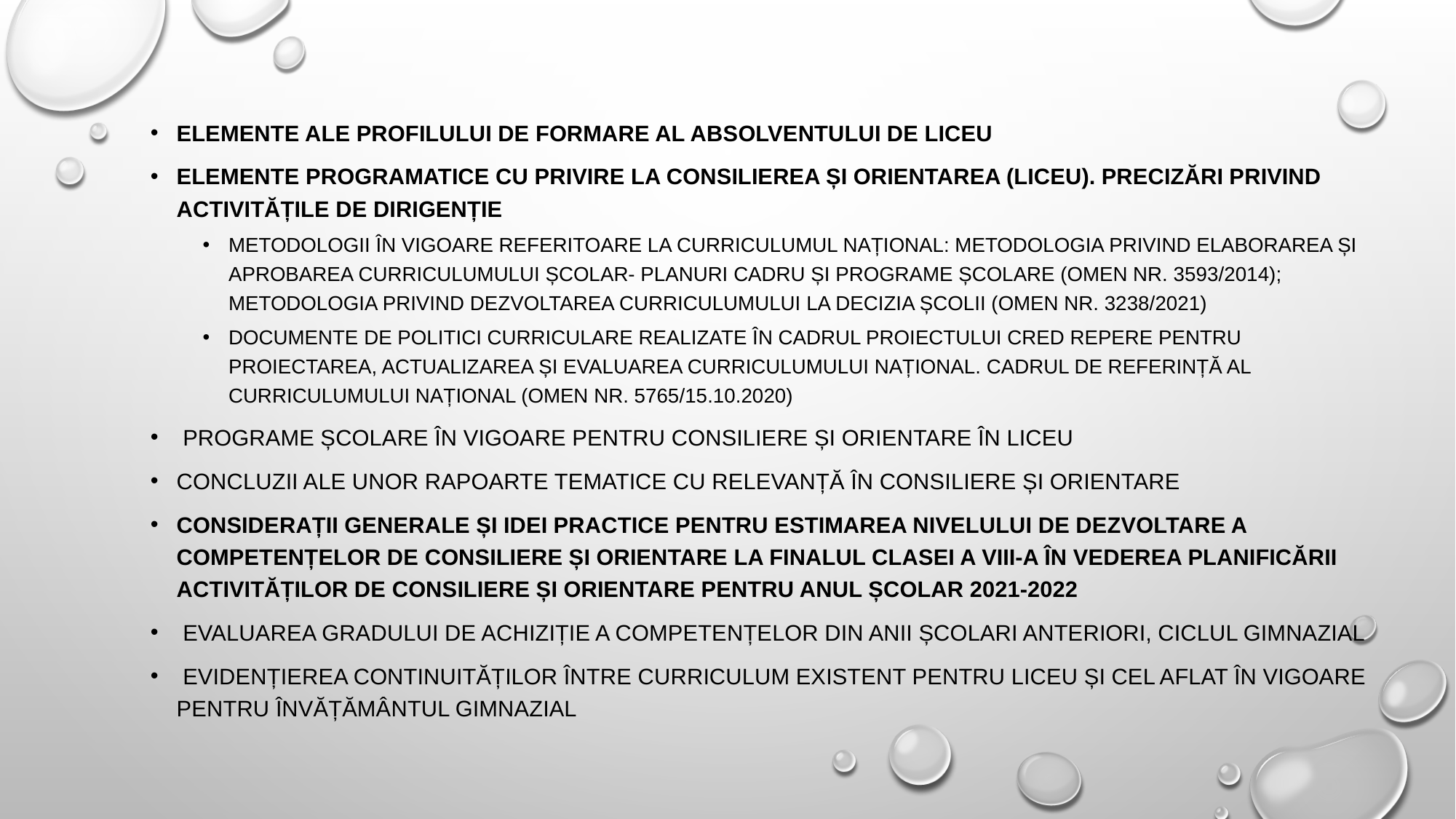

Elemente ale profilului de formare al absolventului de liceu
Elemente programatice cu privire la Consilierea și orientarea (liceu). Precizări privind activitățile de dirigenție
Metodologii în vigoare referitoare la curriculumul național: Metodologia privind elaborarea și aprobarea curriculumului școlar- planuri cadru și programe școlare (OMEN nr. 3593/2014); Metodologia privind dezvoltarea curriculumului la decizia școlii (OMEN nr. 3238/2021)
Documente de politici curriculare realizate în cadrul Proiectului CRED Repere pentru proiectarea, actualizarea și evaluarea Curriculumului național. Cadrul de referință al Curriculumului național (OMEN nr. 5765/15.10.2020)
 Programe școlare în vigoare pentru Consiliere și orientare în liceu
Concluzii ale unor rapoarte tematice cu relevanță în Consiliere și orientare
Considerații generale și idei practice pentru estimarea nivelului de dezvoltare a competențelor de consiliere și orientare la finalul clasei a VIII-a în vederea planificării activităților de consiliere și orientare pentru anul școlar 2021-2022
 Evaluarea gradului de achiziție a competențelor din anii școlari anteriori, ciclul gimnazial
 Evidențierea continuităților între curriculum existent pentru liceu și cel aflat în vigoare pentru învățământul gimnazial